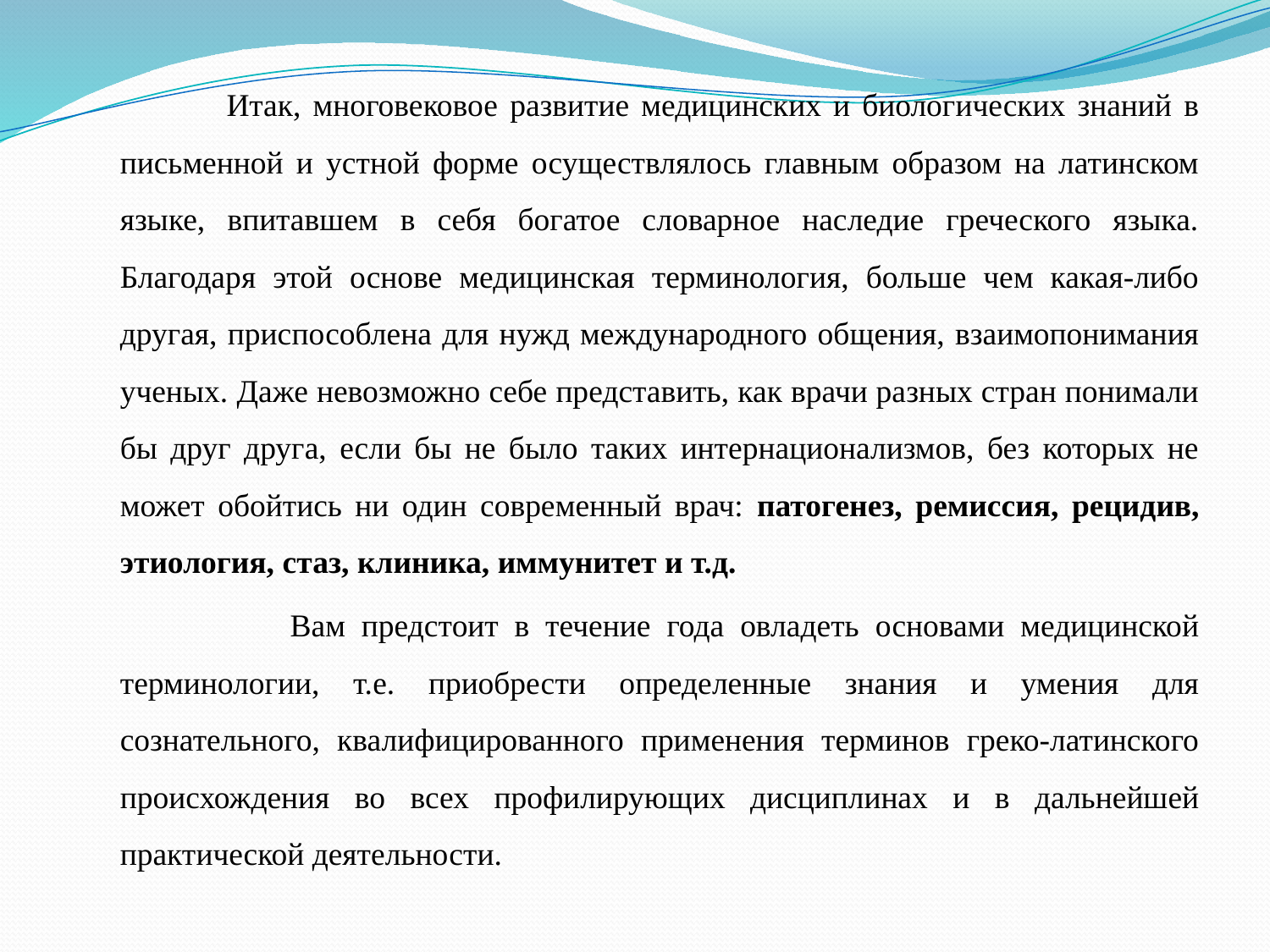

Итак, многовековое развитие медицинских и биологических знаний в письменной и устной форме осуществлялось главным образом на латинском языке, впитавшем в себя богатое словарное наследие греческого языка. Благодаря этой основе медицинская терминология, больше чем какая-либо другая, приспособлена для нужд международного общения, взаимопонимания ученых. Даже невозможно себе представить, как врачи разных стран понимали бы друг друга, если бы не было таких интернационализмов, без которых не может обойтись ни один современный врач: патогенез, ремиссия, рецидив, этиология, стаз, клиника, иммунитет и т.д.
             Вам предстоит в течение года овладеть основами медицинской терминологии, т.е. приобрести определенные знания и умения для сознательного, квалифицированного применения терминов греко-латинского происхождения во всех профилирующих дисциплинах и в дальнейшей практической деятельности.